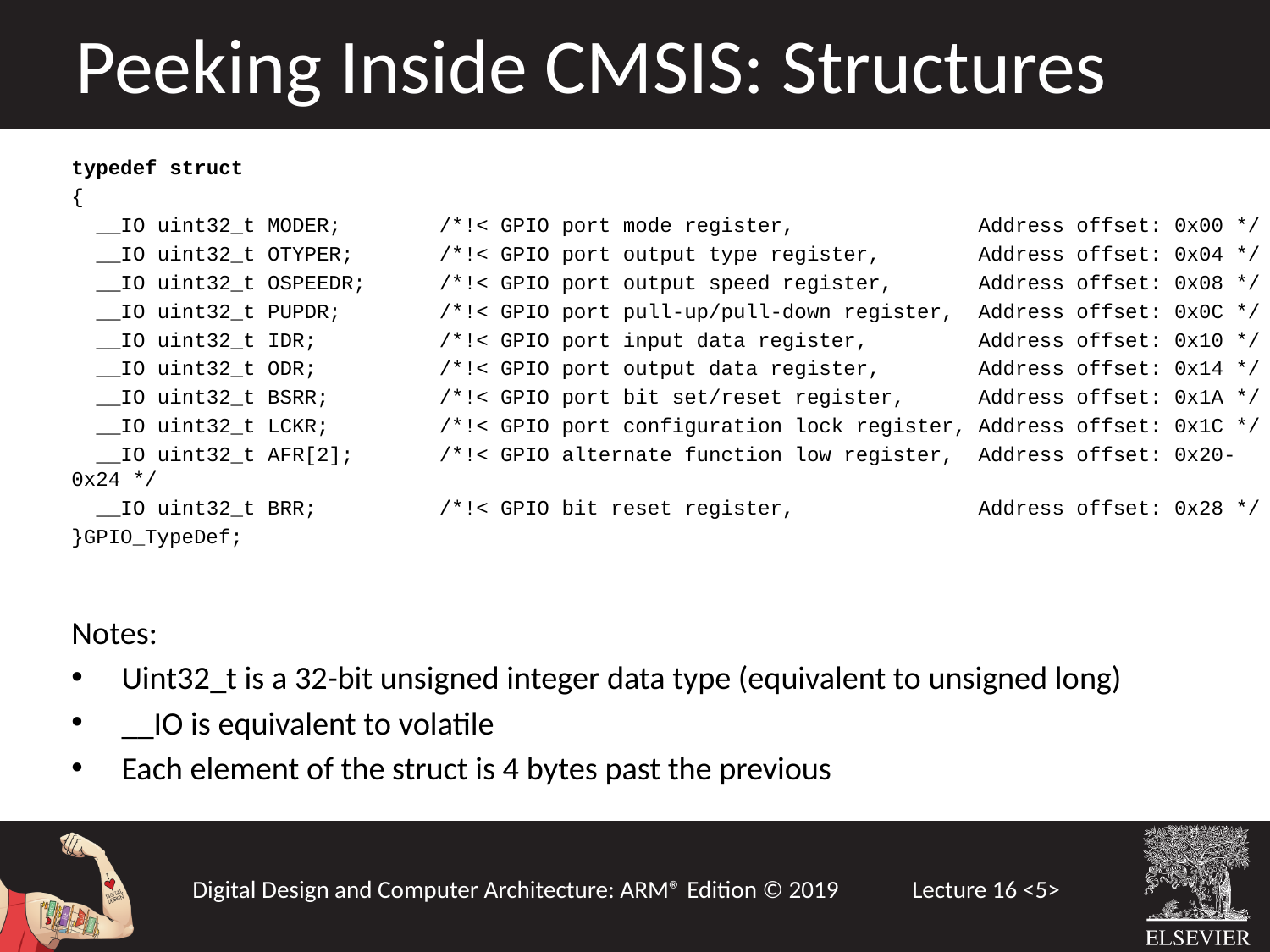

Peeking Inside CMSIS: Structures
typedef struct
{
  __IO uint32_t MODER;        /*!< GPIO port mode register,               Address offset: 0x00 */
  __IO uint32_t OTYPER;       /*!< GPIO port output type register,        Address offset: 0x04 */
  __IO uint32_t OSPEEDR;      /*!< GPIO port output speed register,       Address offset: 0x08 */
  __IO uint32_t PUPDR;        /*!< GPIO port pull-up/pull-down register,  Address offset: 0x0C */
  __IO uint32_t IDR;          /*!< GPIO port input data register,         Address offset: 0x10 */
  __IO uint32_t ODR;          /*!< GPIO port output data register,        Address offset: 0x14 */
  __IO uint32_t BSRR;         /*!< GPIO port bit set/reset register,      Address offset: 0x1A */
  __IO uint32_t LCKR;         /*!< GPIO port configuration lock register, Address offset: 0x1C */
  __IO uint32_t AFR[2];       /*!< GPIO alternate function low register,  Address offset: 0x20-0x24 */
  __IO uint32_t BRR;          /*!< GPIO bit reset register,               Address offset: 0x28 */
}GPIO_TypeDef;

Notes:
Uint32_t is a 32-bit unsigned integer data type (equivalent to unsigned long)
__IO is equivalent to volatile
Each element of the struct is 4 bytes past the previous